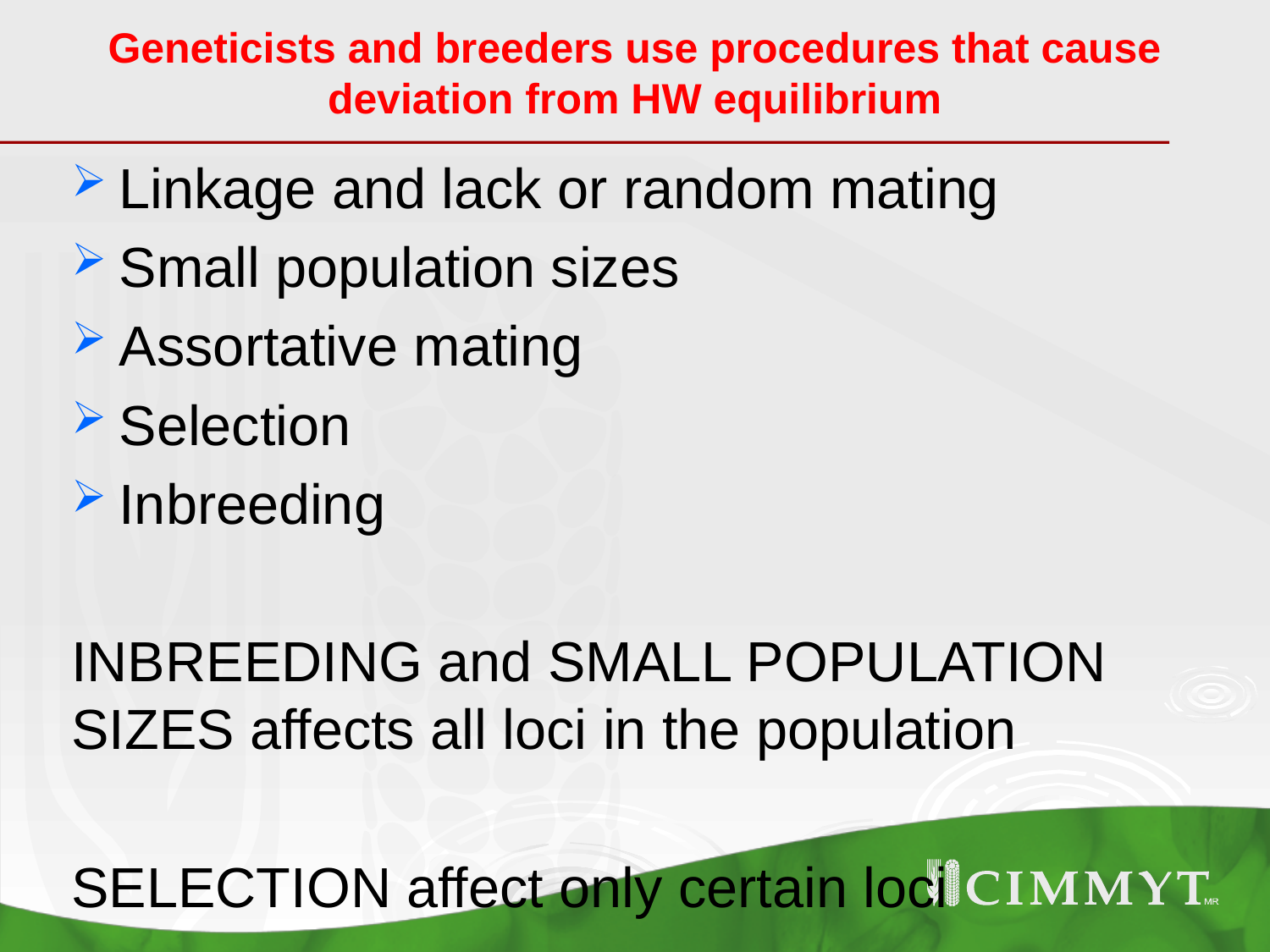

# Geneticists and breeders use procedures that cause deviation from HW equilibrium
Linkage and lack or random mating
Small population sizes
Assortative mating
Selection
Inbreeding

INBREEDING and SMALL POPULATION SIZES affects all loci in the population

SELECTION affect only certain loci